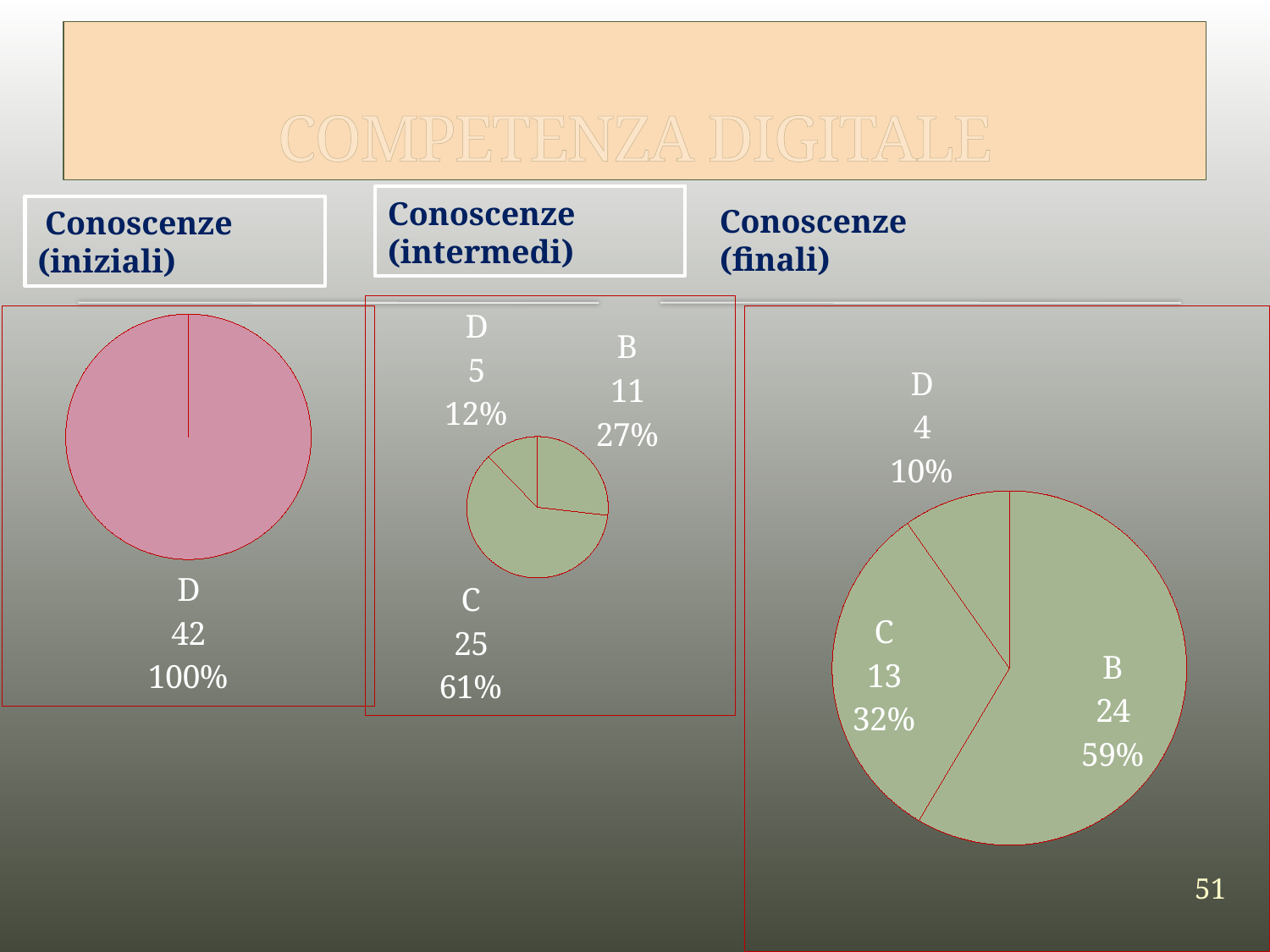

# COMPETENZA DIGITALE
Conoscenze
(intermedi)
Conoscenze
(finali)
 Conoscenze
(iniziali)

### Chart

| Category | Vendite |
|---|---|
| A | 0.0 |
| B | 11.0 |
| C | 25.0 |
| D | 5.0 |

### Chart

| Category | Vendite |
|---|---|
| A | 0.0 |
| B | 0.0 |
| C | 0.0 |
| D | 42.0 |

### Chart

| Category | Vendite |
|---|---|
| A | 0.0 |
| B | 24.0 |
| C | 13.0 |
| D | 4.0 |
51